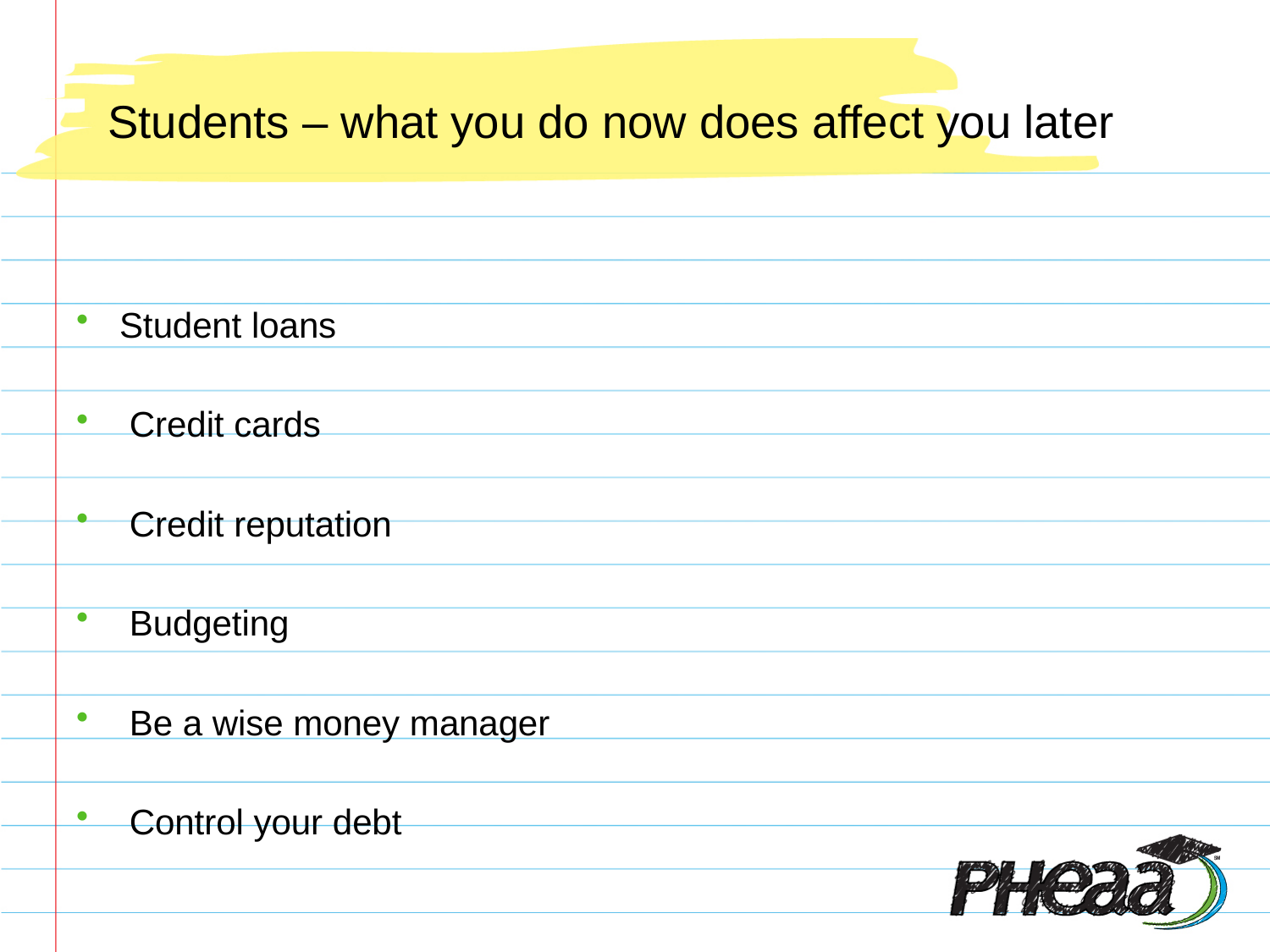

# Students – what you do now does affect you later
Student loans

 Credit cards

 Credit reputation

 Budgeting

 Be a wise money manager

 Control your debt